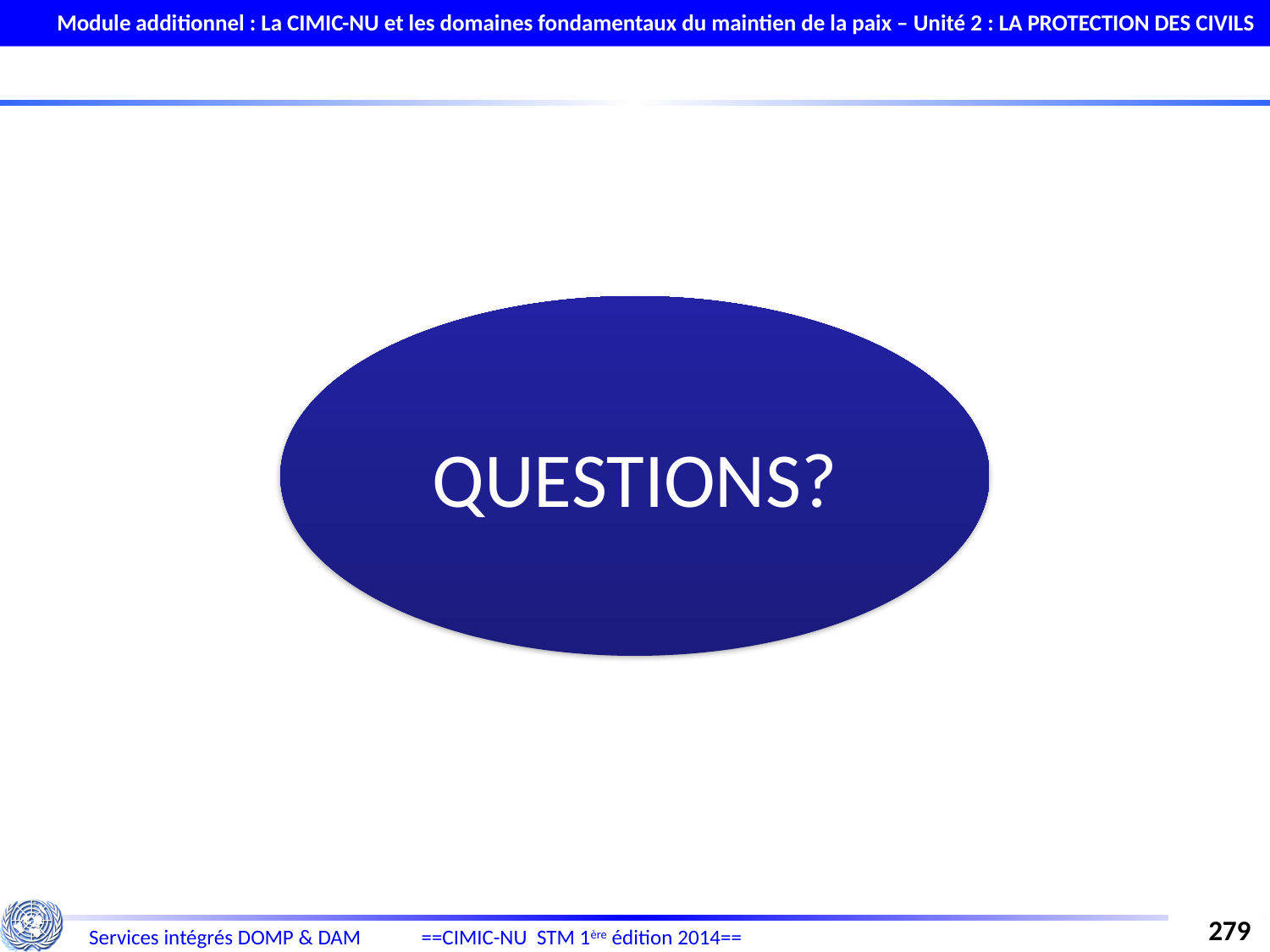

Module additionnel : La CIMIC-NU et les domaines fondamentaux du maintien de la paix – Unité 2 : LA PROTECTION DES CIVILS
QUESTIONS?
279
Services intégrés DOMP & DAM
==CIMIC-NU  STM 1ère édition 2014==